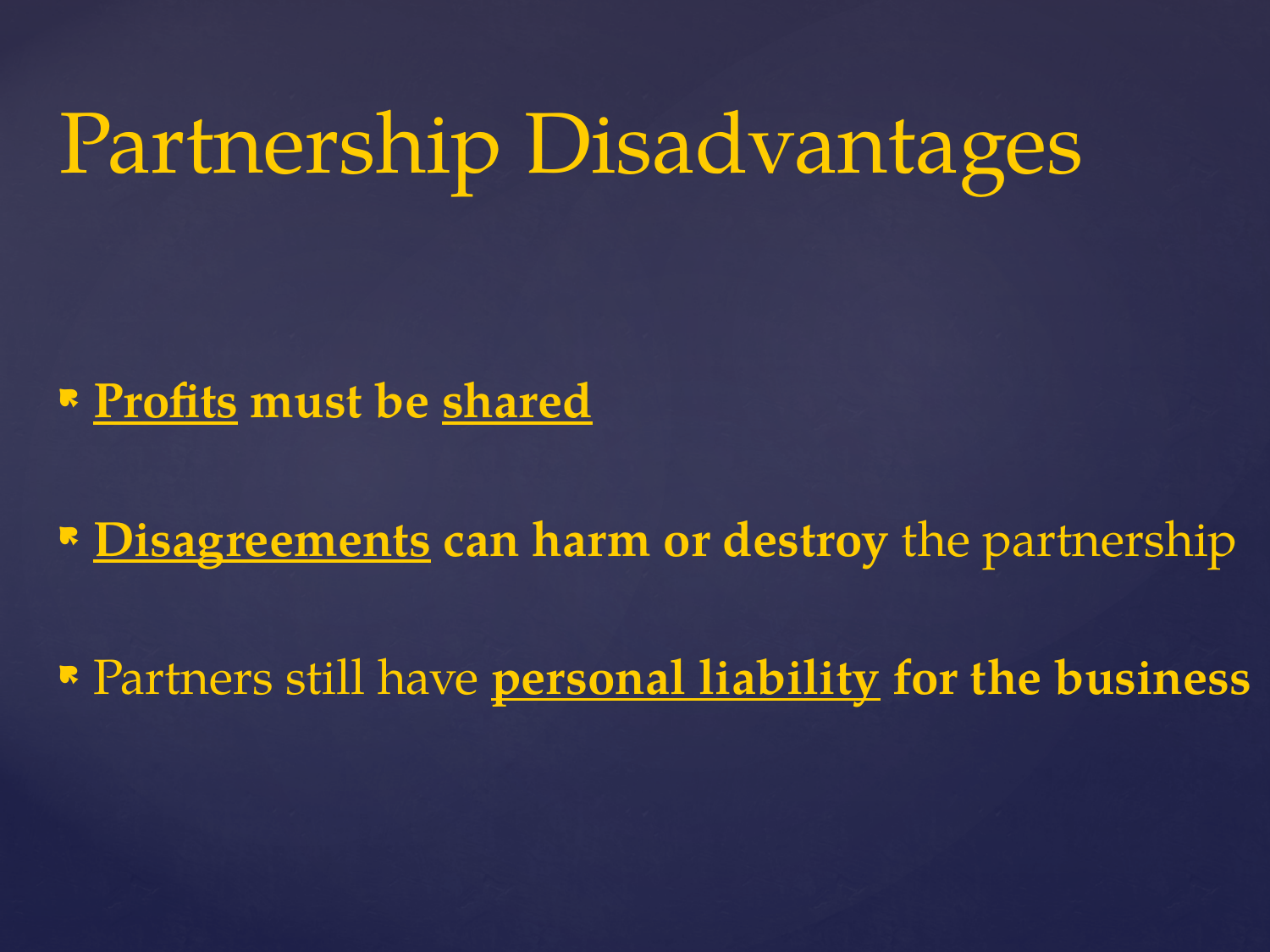

Partnership Disadvantages
Profits must be shared

Disagreements can harm or destroy the partnership

Partners still have personal liability for the business